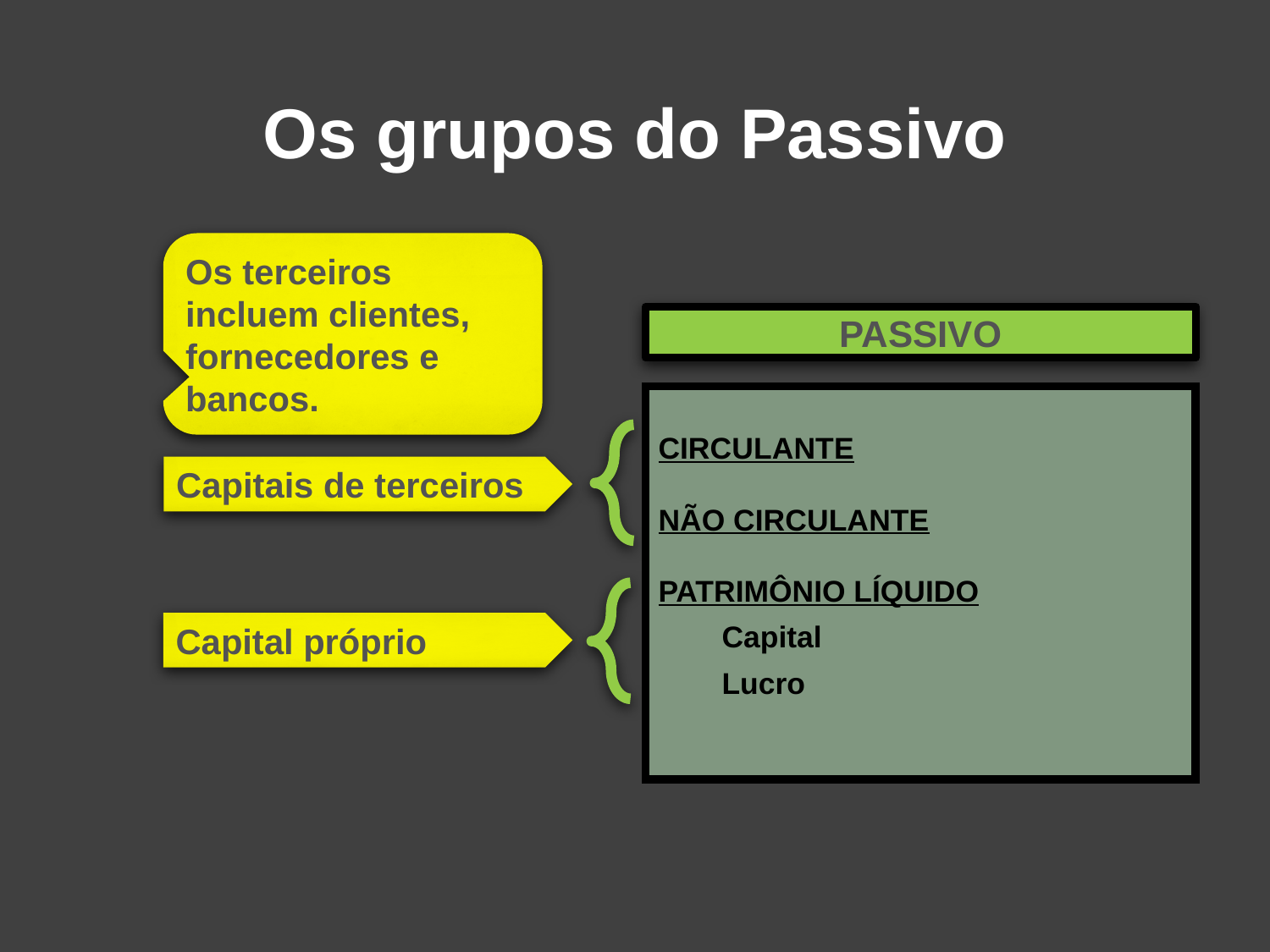

# Os grupos do Passivo
Os terceiros incluem clientes, fornecedores e bancos.
PASSIVO

CIRCULANTE

NÃO CIRCULANTE

PATRIMÔNIO LÍQUIDO
Capital
Lucro

Capitais de terceiros

Capital próprio